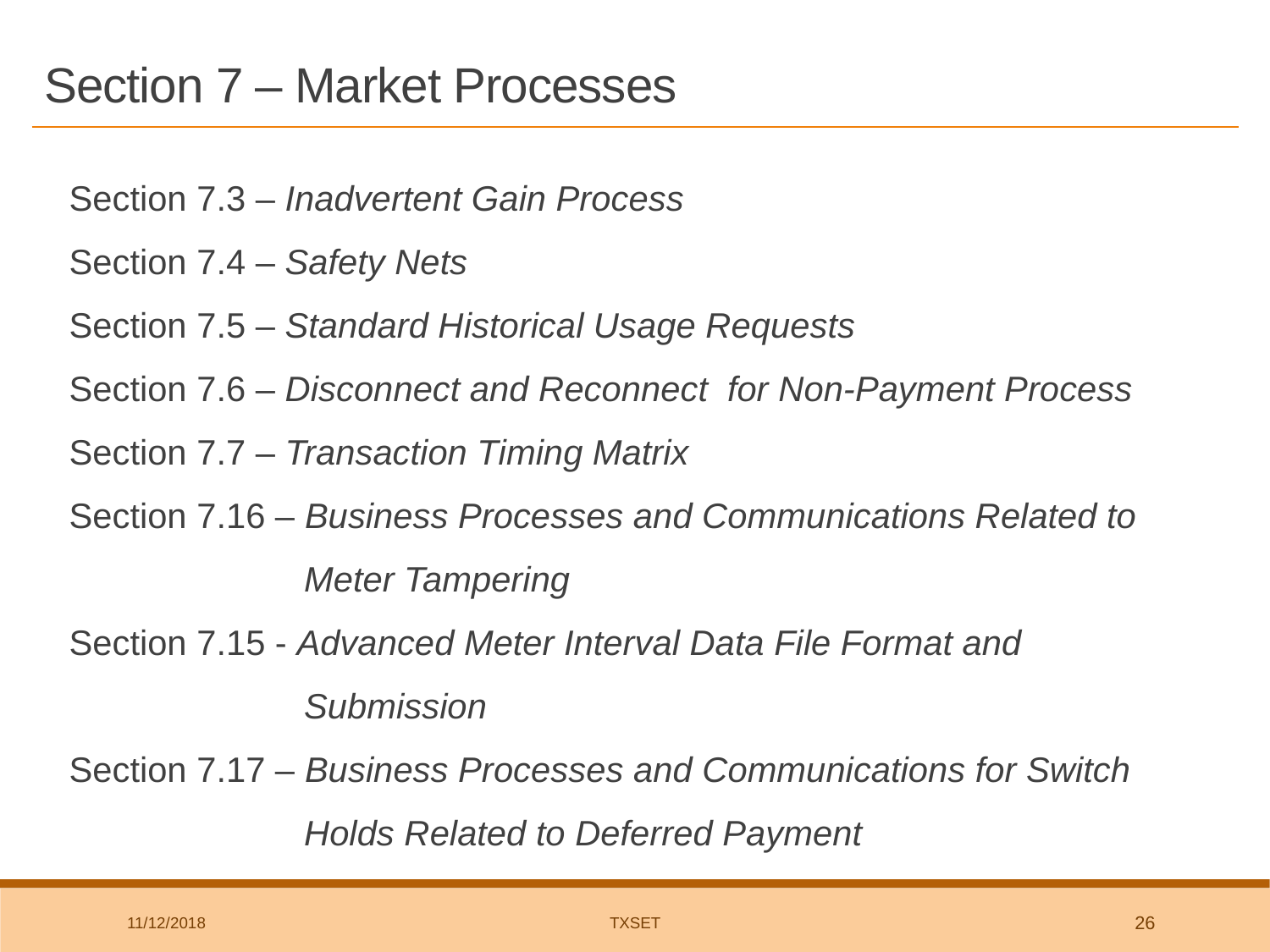

# Section 7 – Market Processes
Section 7.3 – Inadvertent Gain Process
Section 7.4 – Safety Nets
Section 7.5 – Standard Historical Usage Requests
Section 7.6 – Disconnect and Reconnect  for Non-Payment Process
Section 7.7 – Transaction Timing Matrix
Section 7.16 – Business Processes and Communications Related to Meter Tampering
Section 7.15 - Advanced Meter Interval Data File Format and Submission
Section 7.17 – Business Processes and Communications for Switch Holds Related to Deferred Payment
11/12/2018
TxSET
26